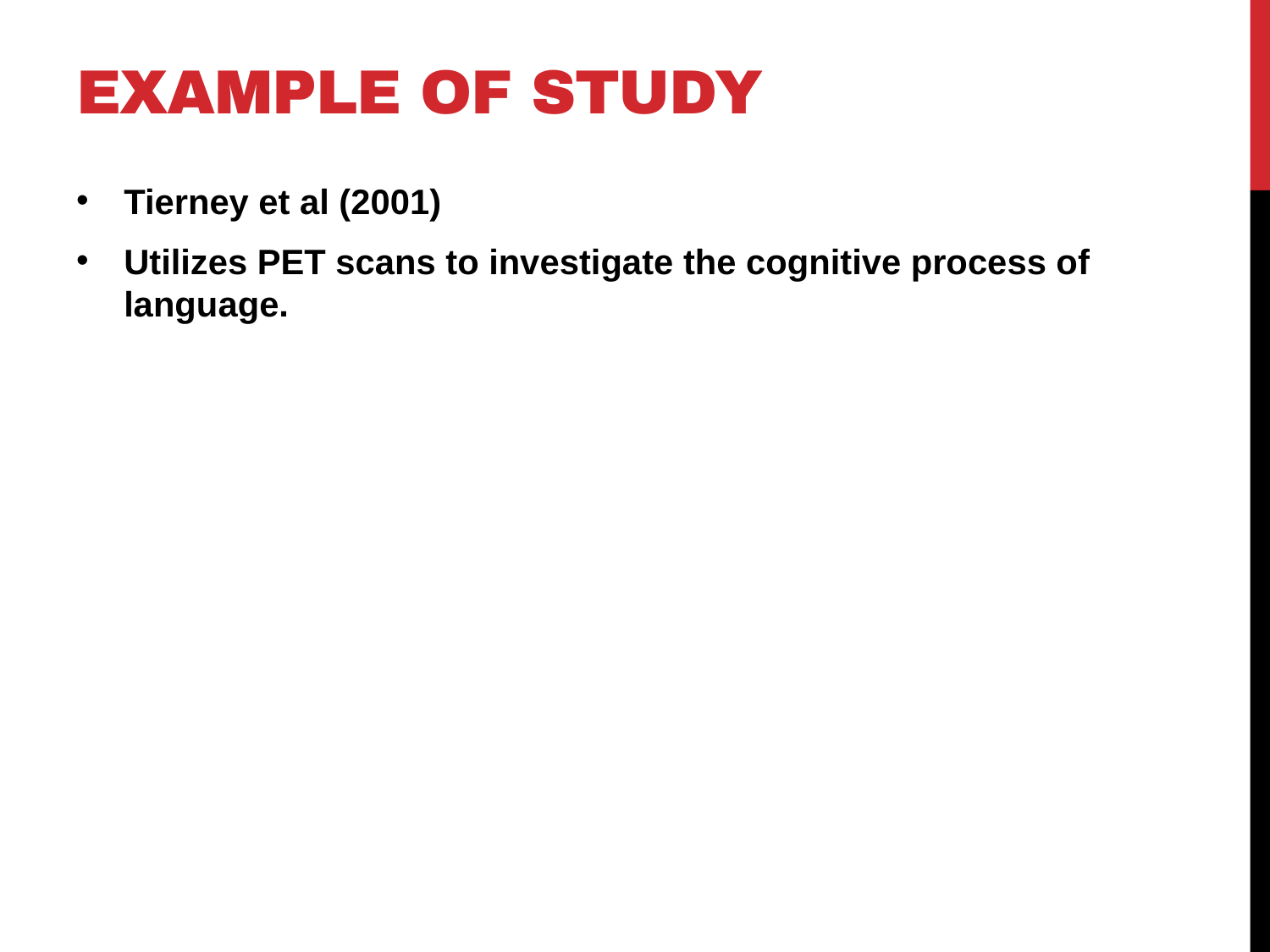

# Example of study
Tierney et al (2001)
Utilizes PET scans to investigate the cognitive process of language.